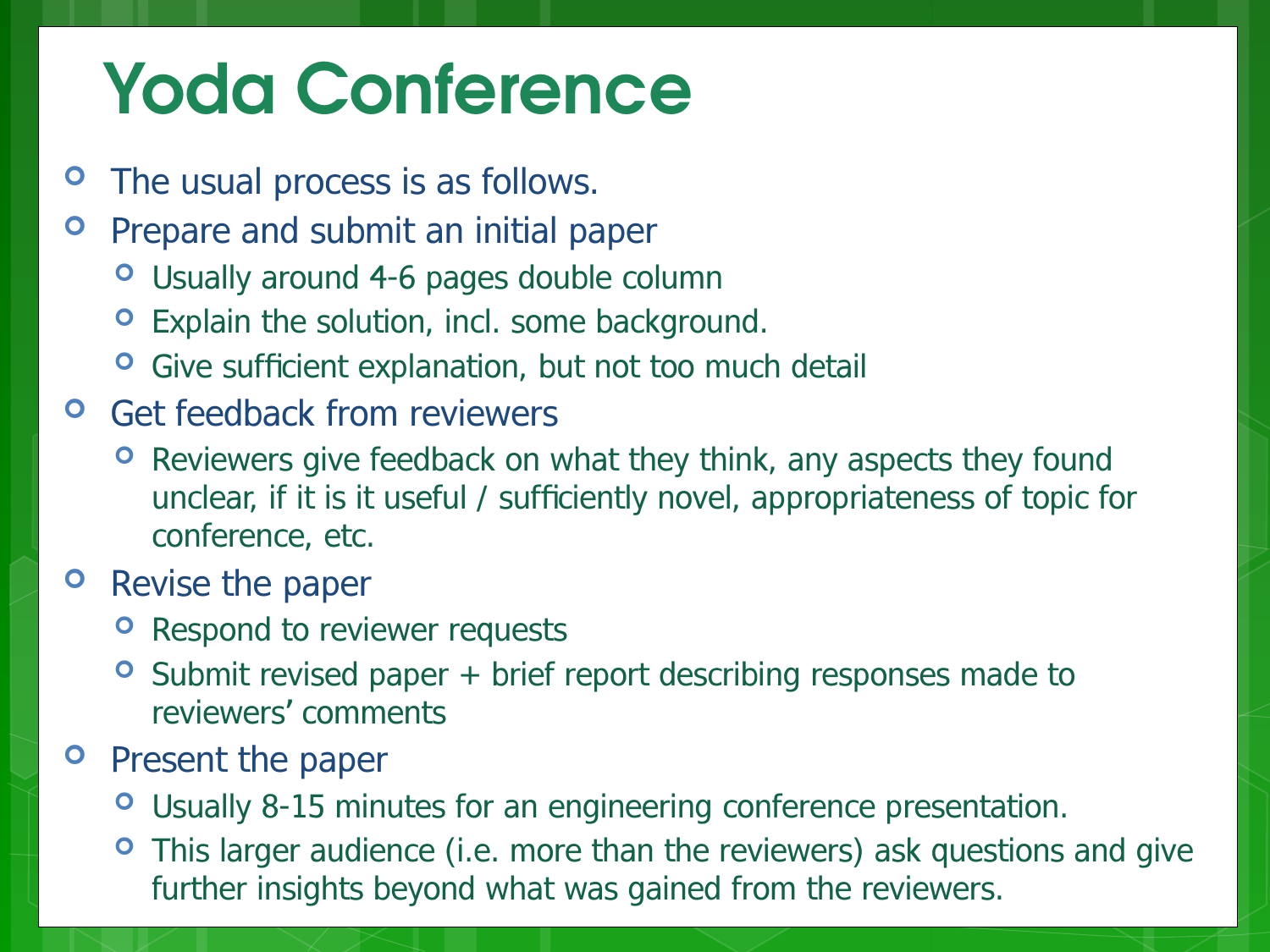

# Yoda Conference
The usual process is as follows.
Prepare and submit an initial paper
Usually around 4-6 pages double column
Explain the solution, incl. some background.
Give sufficient explanation, but not too much detail
Get feedback from reviewers
Reviewers give feedback on what they think, any aspects they found unclear, if it is it useful / sufficiently novel, appropriateness of topic for conference, etc.
Revise the paper
Respond to reviewer requests
Submit revised paper + brief report describing responses made to reviewers’ comments
Present the paper
Usually 8-15 minutes for an engineering conference presentation.
This larger audience (i.e. more than the reviewers) ask questions and give further insights beyond what was gained from the reviewers.